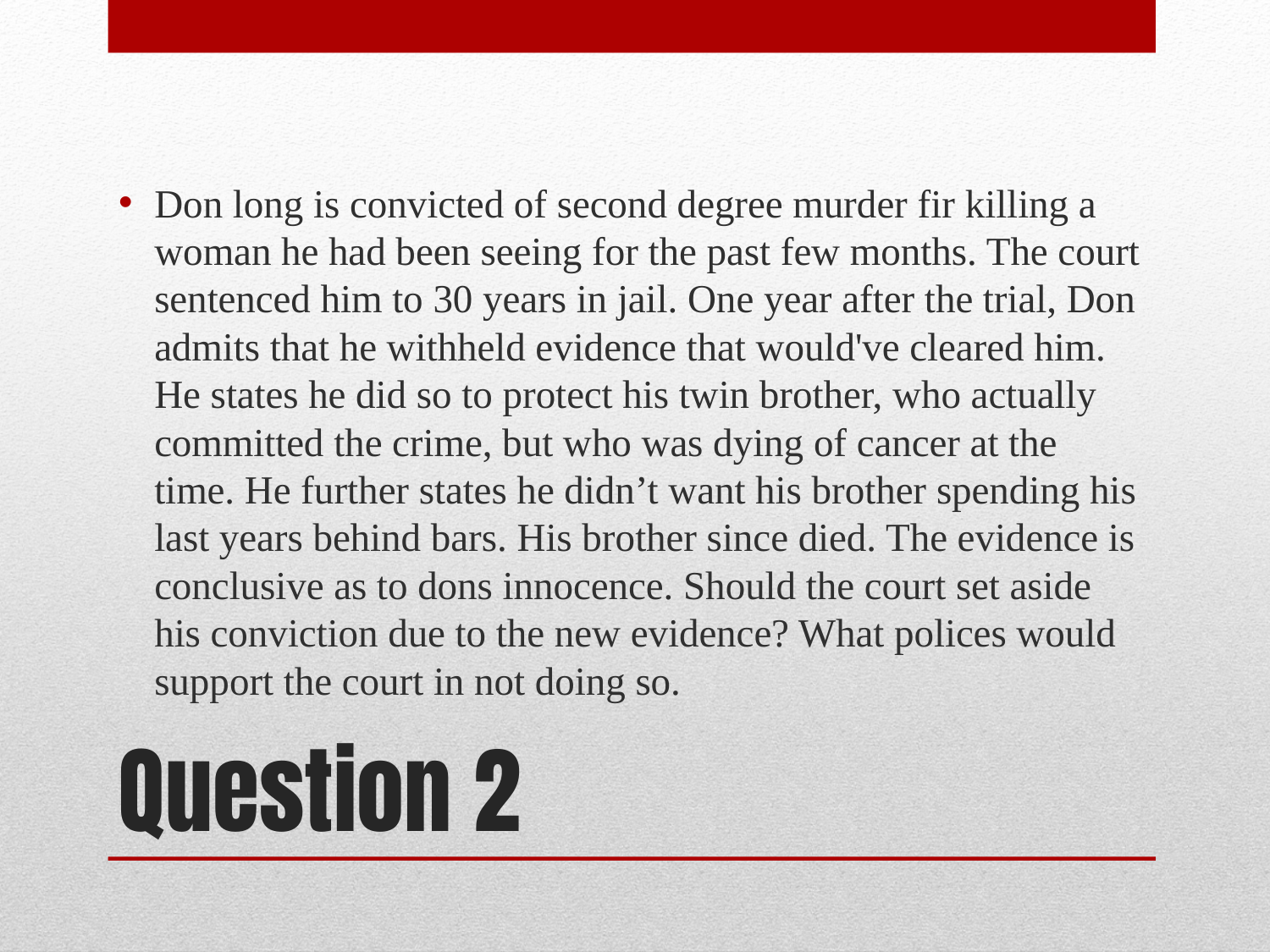

Don long is convicted of second degree murder fir killing a woman he had been seeing for the past few months. The court sentenced him to 30 years in jail. One year after the trial, Don admits that he withheld evidence that would've cleared him. He states he did so to protect his twin brother, who actually committed the crime, but who was dying of cancer at the time. He further states he didn’t want his brother spending his last years behind bars. His brother since died. The evidence is conclusive as to dons innocence. Should the court set aside his conviction due to the new evidence? What polices would support the court in not doing so.
# Question 2